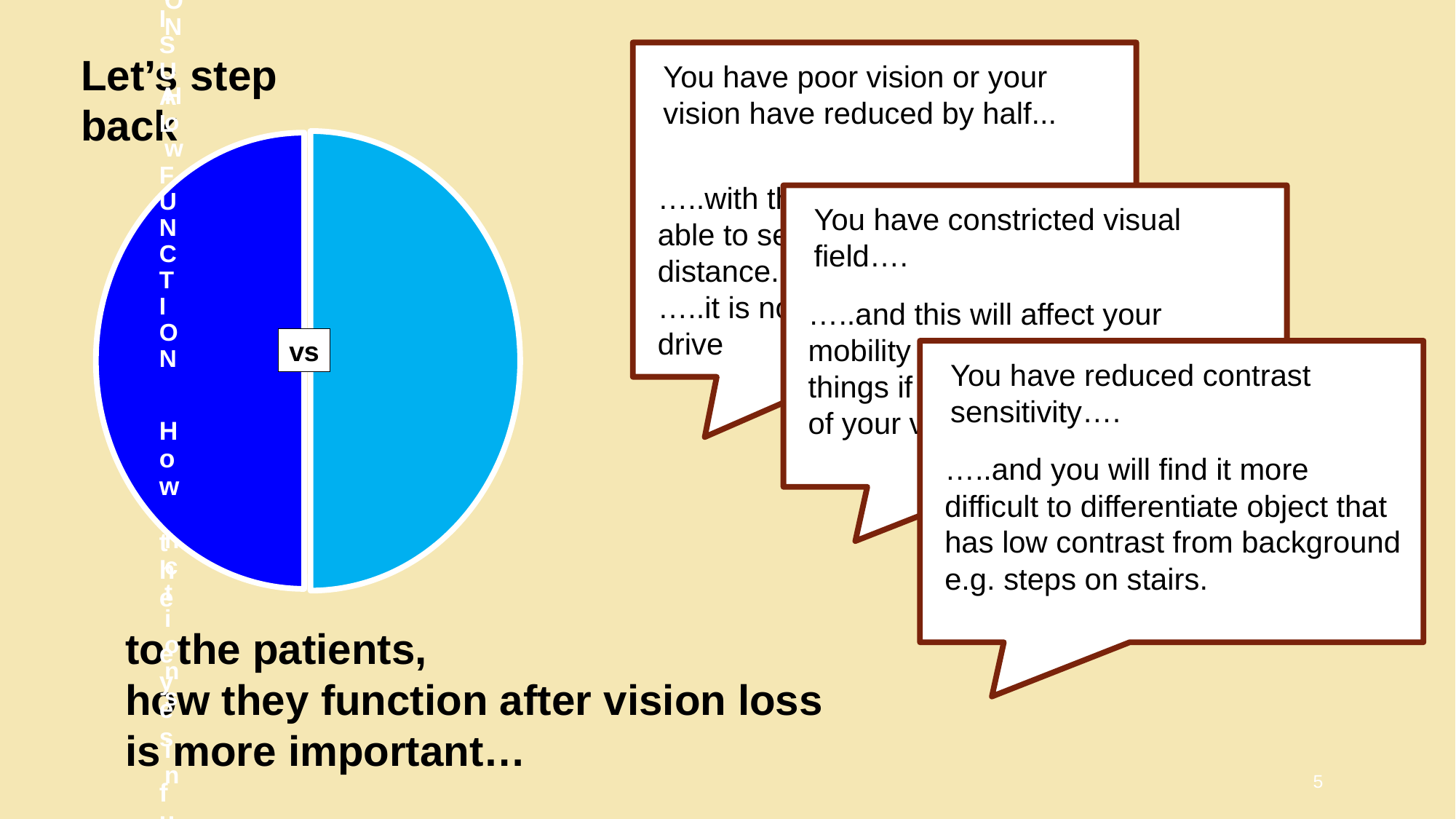

Let’s step back
  FUNCTIONAL VISION

How the person functions in vision-related activities
VISUAL FUNCTION

How the eyes functions
vs

You have poor vision or your vision have reduced by half...
…..with this vision you will not be able to see small details at far distance.
…..it is no longer safe for you to drive

You have constricted visual field….
…..and this will affect your mobility e.g. you might bump into things if they are not at the centre of your vision.

You have reduced contrast sensitivity….
…..and you will find it more difficult to differentiate object that has low contrast from background e.g. steps on stairs.
to the patients,
how they function after vision loss
is more important…
5